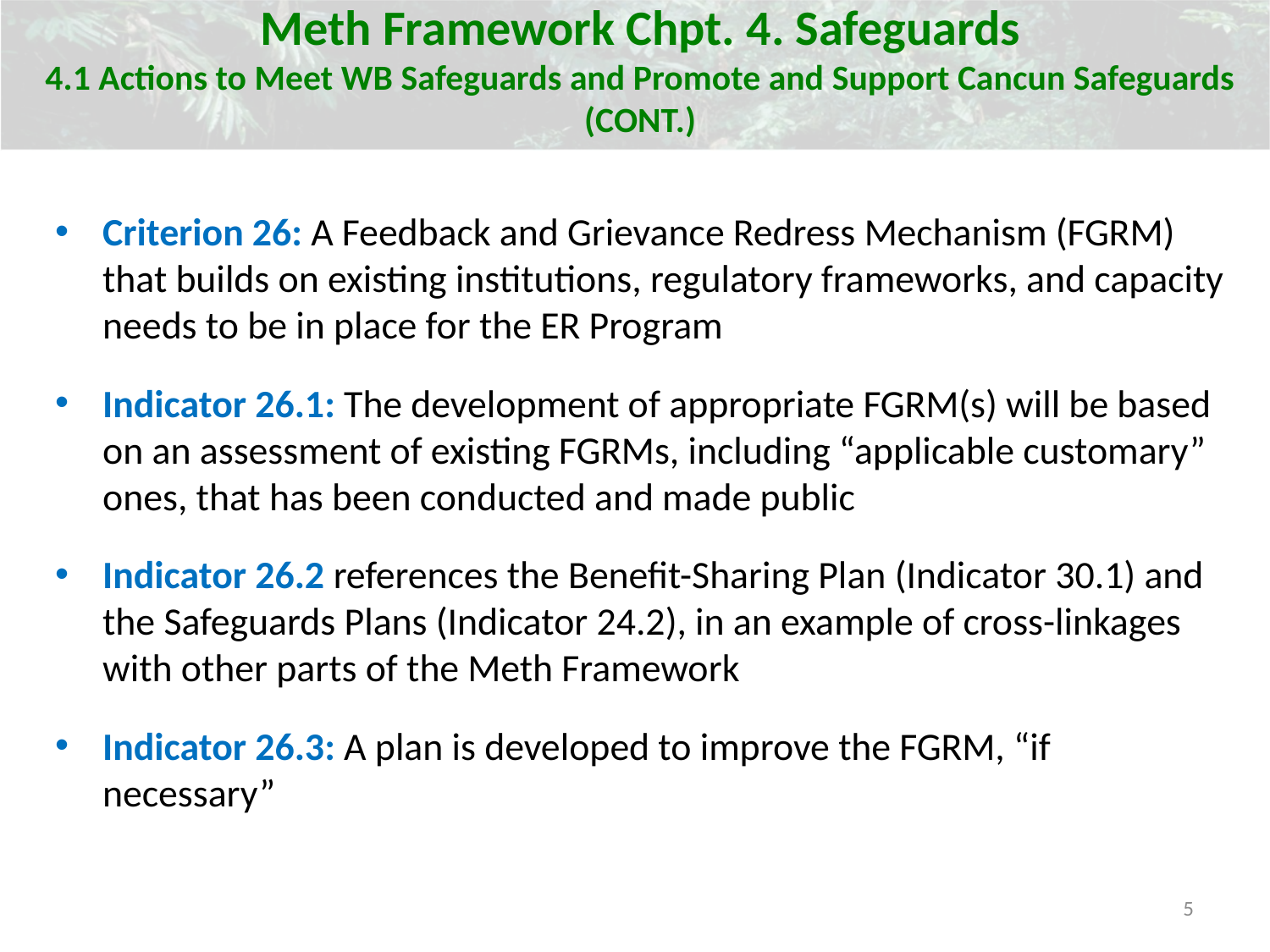

Meth Framework Chpt. 4. Safeguards
4.1 Actions to Meet WB Safeguards and Promote and Support Cancun Safeguards (CONT.)
Criterion 26: A Feedback and Grievance Redress Mechanism (FGRM) that builds on existing institutions, regulatory frameworks, and capacity needs to be in place for the ER Program
Indicator 26.1: The development of appropriate FGRM(s) will be based on an assessment of existing FGRMs, including “applicable customary” ones, that has been conducted and made public
Indicator 26.2 references the Benefit-Sharing Plan (Indicator 30.1) and the Safeguards Plans (Indicator 24.2), in an example of cross-linkages with other parts of the Meth Framework
Indicator 26.3: A plan is developed to improve the FGRM, “if necessary”
5